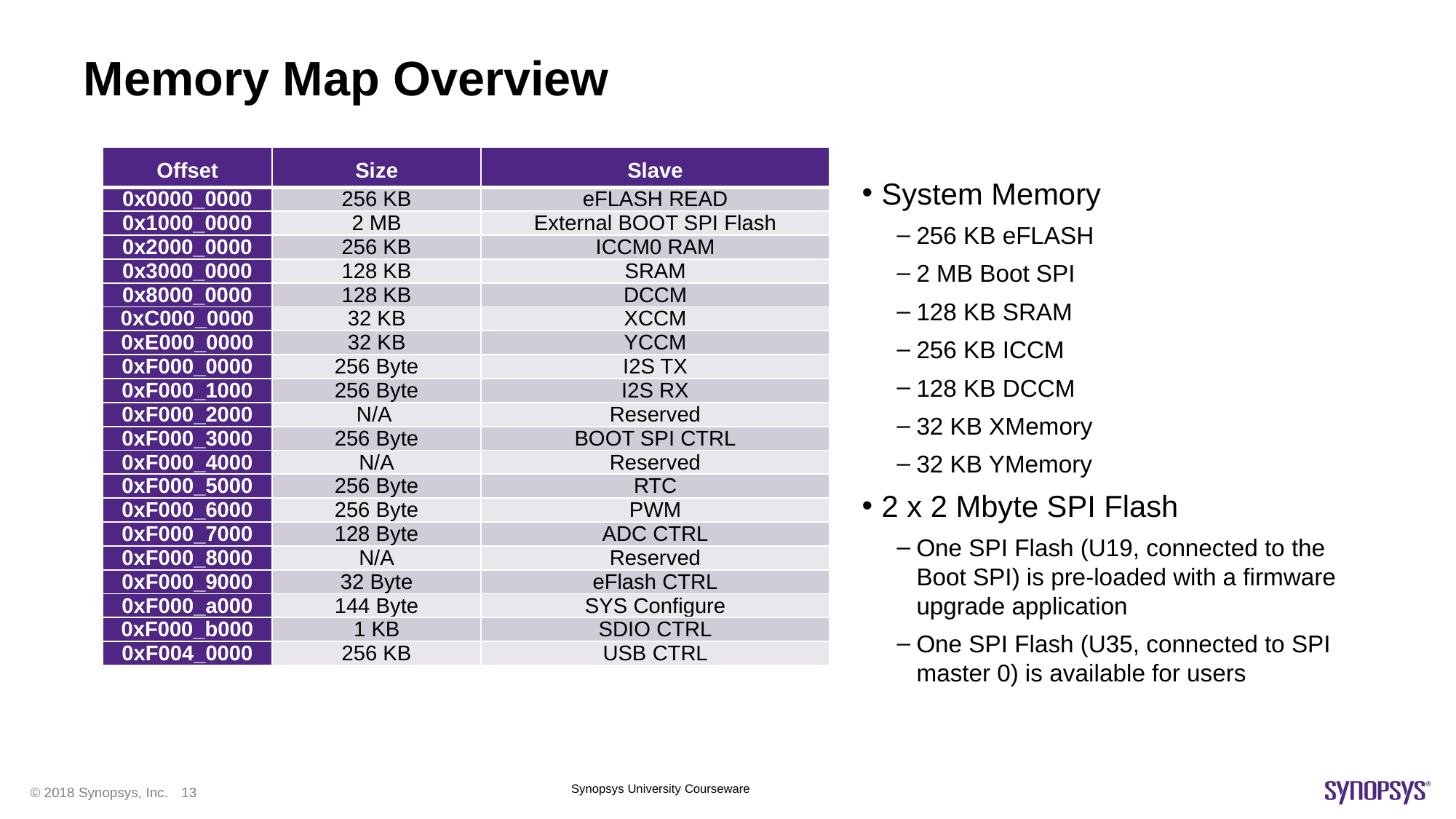

# Memory Map Overview
| Offset | Size | Slave |
| --- | --- | --- |
| 0x0000\_0000 | 256 KB | eFLASH READ |
| 0x1000\_0000 | 2 MB | External BOOT SPI Flash |
| 0x2000\_0000 | 256 KB | ICCM0 RAM |
| 0x3000\_0000 | 128 KB | SRAM |
| 0x8000\_0000 | 128 KB | DCCM |
| 0xC000\_0000 | 32 KB | XCCM |
| 0xE000\_0000 | 32 KB | YCCM |
| 0xF000\_0000 | 256 Byte | I2S TX |
| 0xF000\_1000 | 256 Byte | I2S RX |
| 0xF000\_2000 | N/A | Reserved |
| 0xF000\_3000 | 256 Byte | BOOT SPI CTRL |
| 0xF000\_4000 | N/A | Reserved |
| 0xF000\_5000 | 256 Byte | RTC |
| 0xF000\_6000 | 256 Byte | PWM |
| 0xF000\_7000 | 128 Byte | ADC CTRL |
| 0xF000\_8000 | N/A | Reserved |
| 0xF000\_9000 | 32 Byte | eFlash CTRL |
| 0xF000\_a000 | 144 Byte | SYS Configure |
| 0xF000\_b000 | 1 KB | SDIO CTRL |
| 0xF004\_0000 | 256 KB | USB CTRL |
System Memory
256 KB eFLASH
2 MB Boot SPI
128 KB SRAM
256 KB ICCM
128 KB DCCM
32 KB XMemory
32 KB YMemory
2 x 2 Mbyte SPI Flash
One SPI Flash (U19, connected to the Boot SPI) is pre-loaded with a firmware upgrade application
One SPI Flash (U35, connected to SPI master 0) is available for users